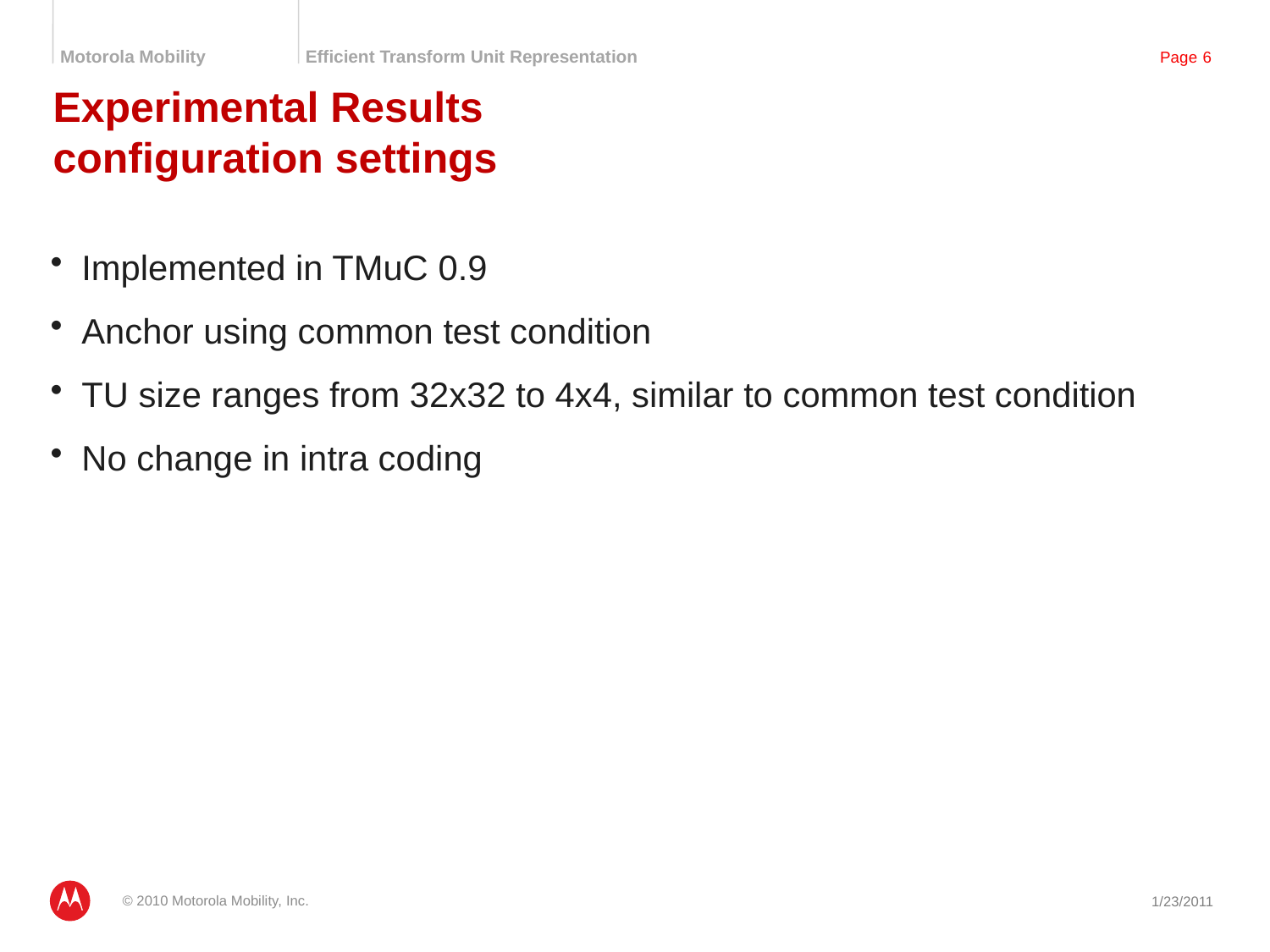

# Experimental Results configuration settings
Implemented in TMuC 0.9
Anchor using common test condition
TU size ranges from 32x32 to 4x4, similar to common test condition
No change in intra coding

© 2010 Motorola Mobility, Inc.
1/23/2011